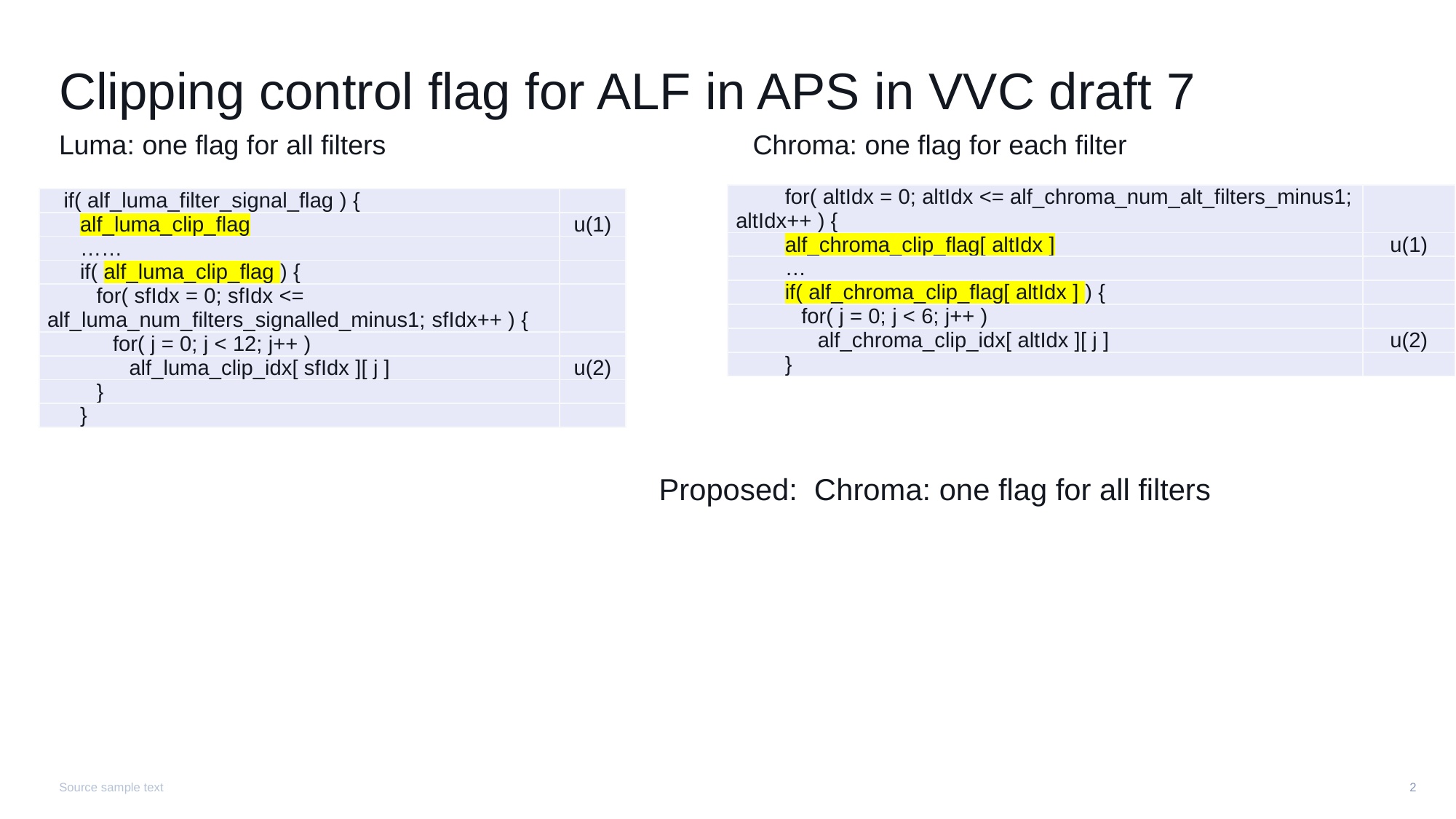

# Clipping control flag for ALF in APS in VVC draft 7
Luma: one flag for all filters                                                Chroma: one flag for each filter
| for( altIdx = 0; altIdx <= alf\_chroma\_num\_alt\_filters\_minus1; altIdx++ ) { |  |
| --- | --- |
| alf\_chroma\_clip\_flag[ altIdx ] | u(1) |
| … |  |
| if( alf\_chroma\_clip\_flag[ altIdx ] ) { |  |
| for( j = 0; j < 6; j++ ) |  |
| alf\_chroma\_clip\_idx[ altIdx ][ j ] | u(2) |
| } |  |
| if( alf\_luma\_filter\_signal\_flag ) { |  |
| --- | --- |
| alf\_luma\_clip\_flag | u(1) |
| …… |  |
| if( alf\_luma\_clip\_flag ) { |  |
| for( sfIdx = 0; sfIdx <= alf\_luma\_num\_filters\_signalled\_minus1; sfIdx++ ) { |  |
| for( j = 0; j < 12; j++ ) |  |
| alf\_luma\_clip\_idx[ sfIdx ][ j ] | u(2) |
| } |  |
| } |  |
                                                Proposed:  Chroma: one flag for all filters
Source sample text